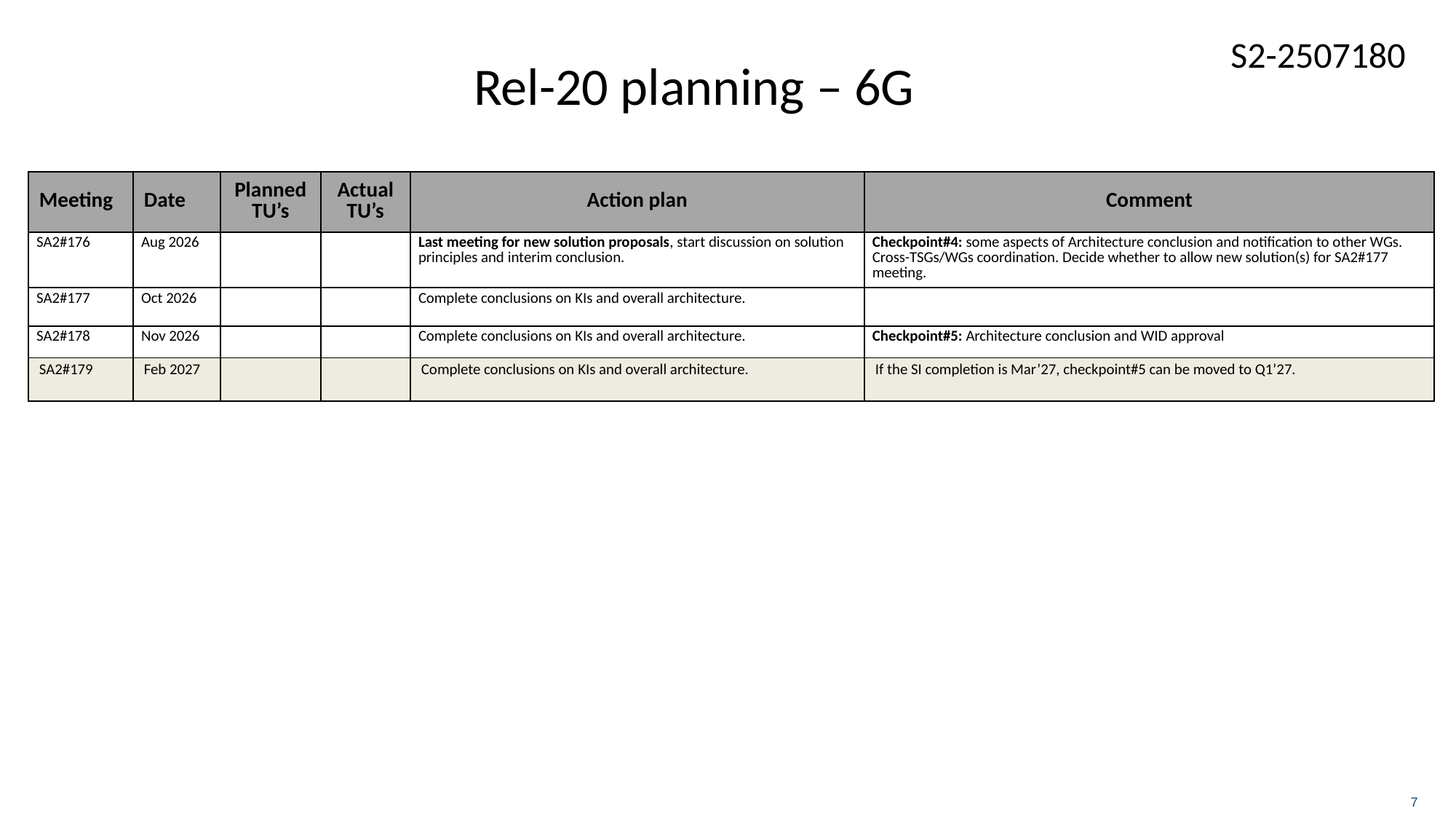

# Rel-20 planning – 6G
Tentative detailed plan (based on input from the rapporteurs)

| Meeting | Date | Planned TU’s | Actual TU’s | Action plan | Comment |
| --- | --- | --- | --- | --- | --- |
| SA2#176 | Aug 2026 |  |  | Last meeting for new solution proposals, start discussion on solution principles and interim conclusion. | Checkpoint#4: some aspects of Architecture conclusion and notification to other WGs. Cross-TSGs/WGs coordination. Decide whether to allow new solution(s) for SA2#177 meeting. |
| SA2#177 | Oct 2026 |  |  | Complete conclusions on KIs and overall architecture. |  |
| SA2#178 | Nov 2026 |  |  | Complete conclusions on KIs and overall architecture. | Checkpoint#5: Architecture conclusion and WID approval |
| SA2#179 | Feb 2027 |  |  | Complete conclusions on KIs and overall architecture. | If the SI completion is Mar’27, checkpoint#5 can be moved to Q1’27. |